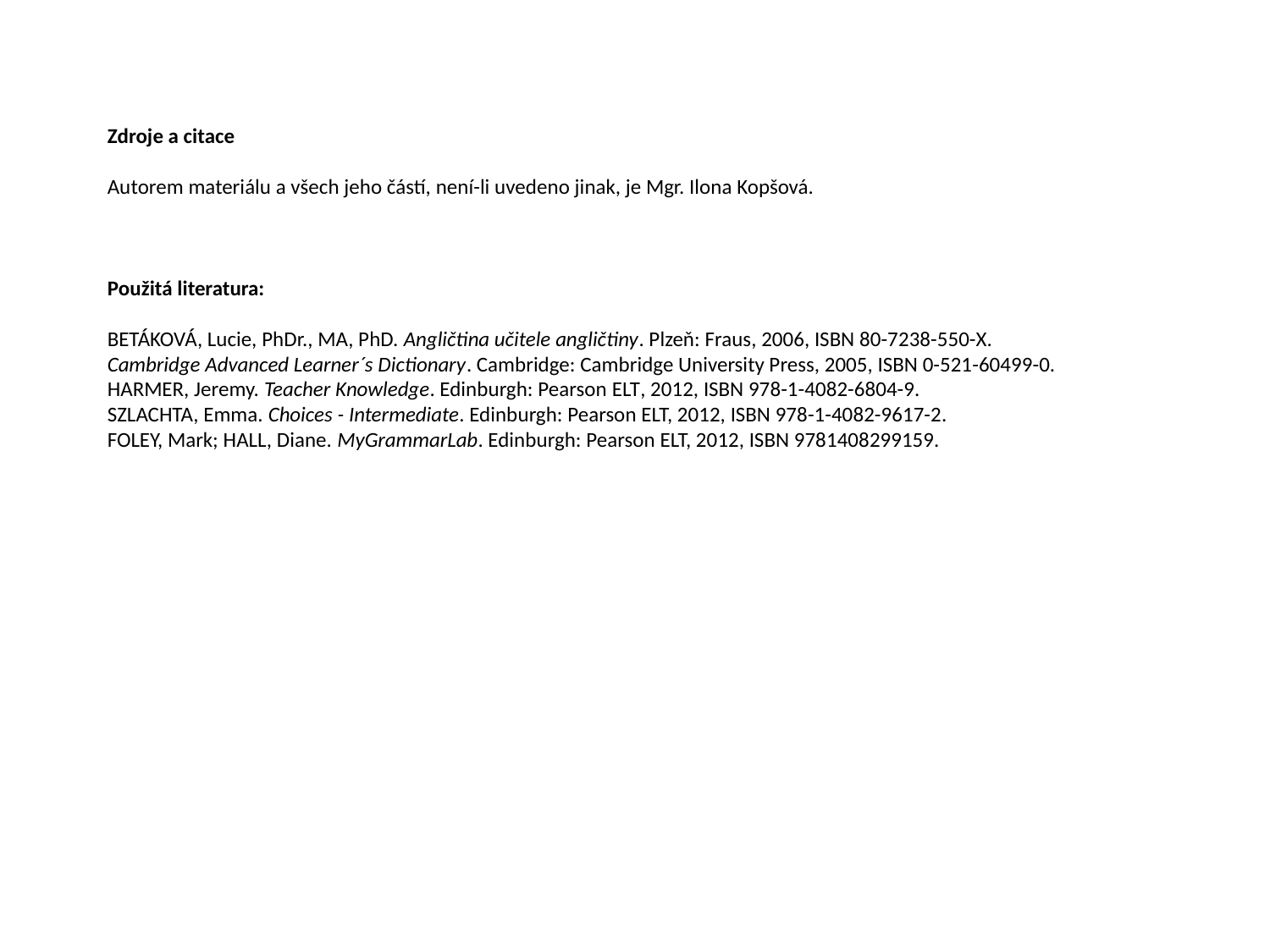

Zdroje a citace

Autorem materiálu a všech jeho částí, není-li uvedeno jinak, je Mgr. Ilona Kopšová.

Použitá literatura:

BETÁKOVÁ, Lucie, PhDr., MA, PhD. Angličtina učitele angličtiny. Plzeň: Fraus, 2006, ISBN 80-7238-550-X.
Cambridge Advanced Learner´s Dictionary. Cambridge: Cambridge University Press, 2005, ISBN 0-521-60499-0.
HARMER, Jeremy. Teacher Knowledge. Edinburgh: Pearson ELT, 2012, ISBN 978-1-4082-6804-9.
SZLACHTA, Emma. Choices - Intermediate. Edinburgh: Pearson ELT, 2012, ISBN 978-1-4082-9617-2.
FOLEY, Mark; HALL, Diane. MyGrammarLab. Edinburgh: Pearson ELT, 2012, ISBN 9781408299159.